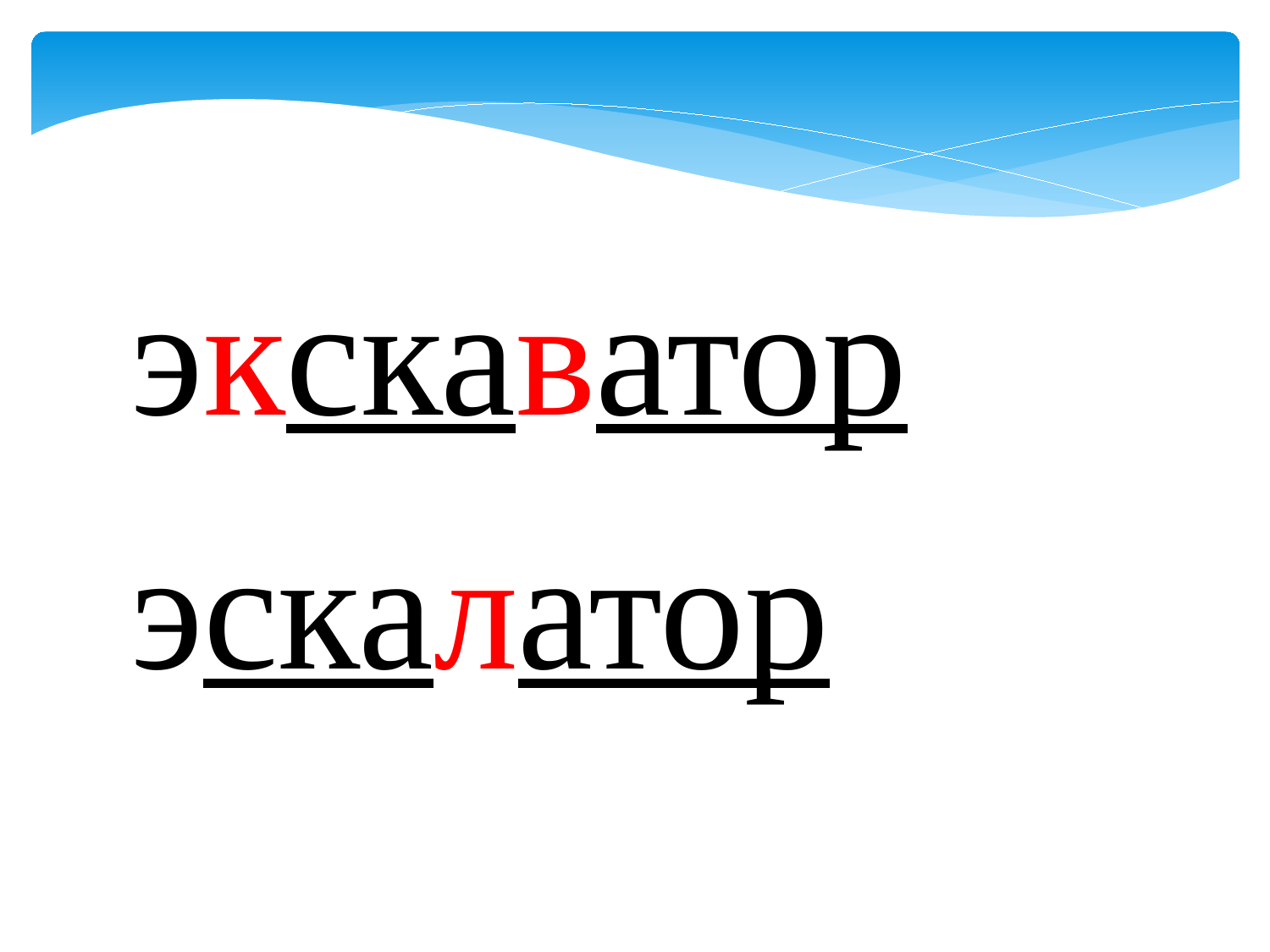

| экскаватор эскалатор |
| --- |